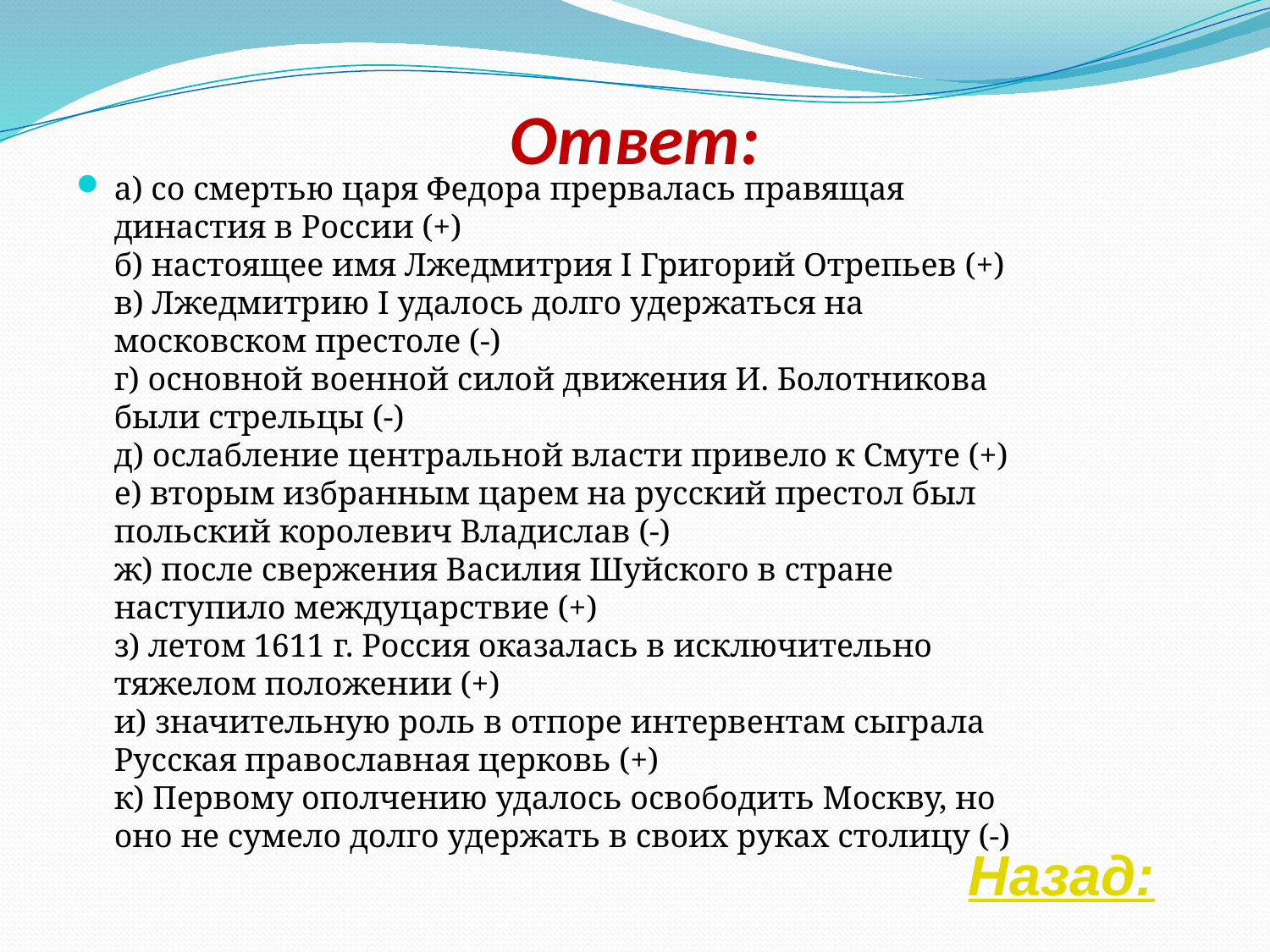

# Ответ:
а) со смертью царя Федора прервалась правящая династия в России (+)
б) настоящее имя Лжедмитрия I Григорий Отрепьев (+)
в) Лжедмитрию I удалось долго удержаться на московском престоле (-)
г) основной военной силой движения И. Болотникова были стрельцы (-)
д) ослабление центральной власти привело к Смуте (+)
е) вторым избранным царем на русский престол был польский королевич Владислав (-)
ж) после свержения Василия Шуйского в стране наступило междуцарствие (+)
з) летом 1611 г. Россия оказалась в исключительно тяжелом положении (+)
и) значительную роль в отпоре интервентам сыграла Русская православная церковь (+)
к) Первому ополчению удалось освободить Москву, но оно не сумело долго удержать в своих руках столицу (-)

Назад: